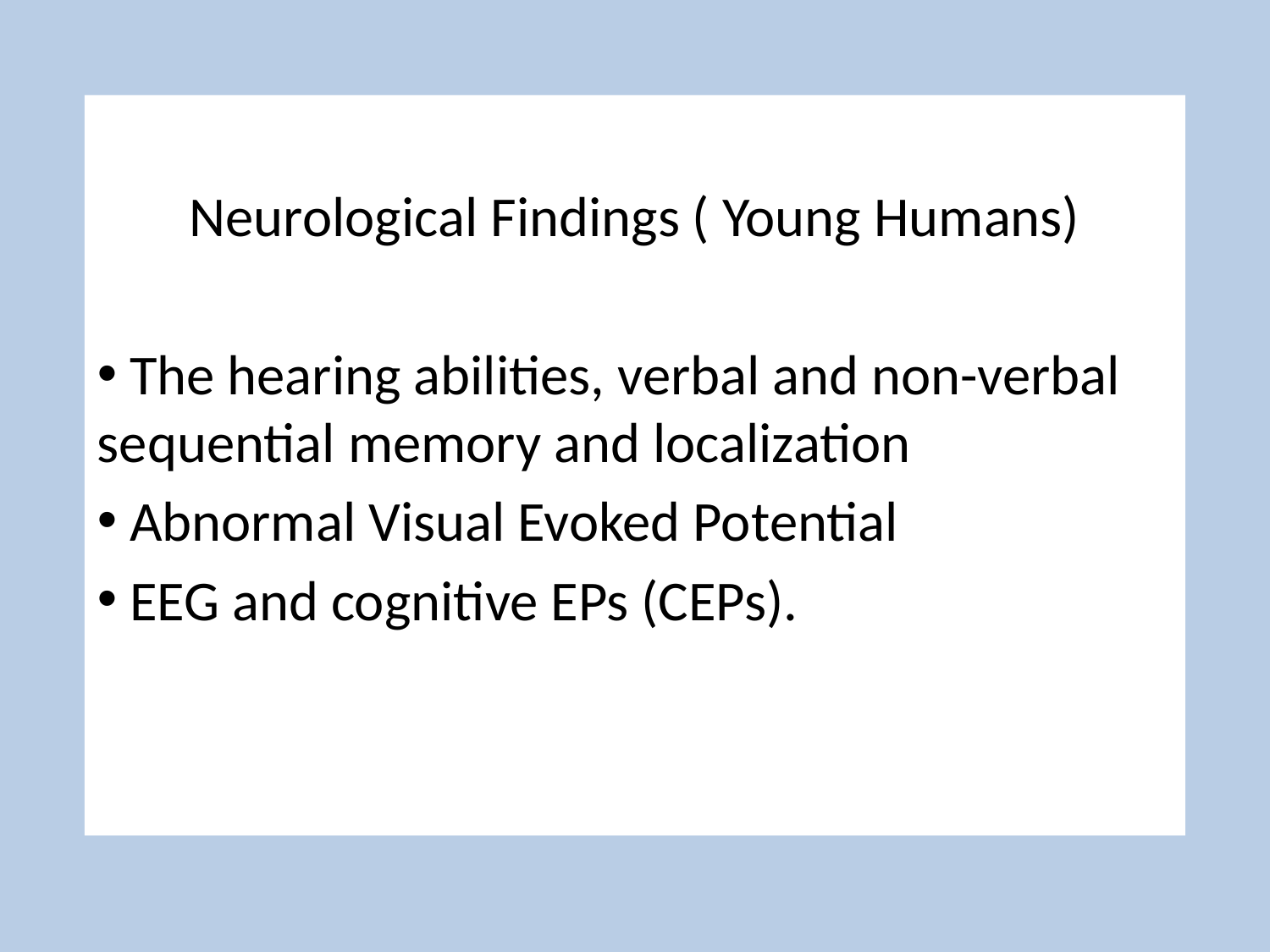

Neurological Findings ( Young Humans)

 The hearing abilities, verbal and non-verbal sequential memory and localization
 Abnormal Visual Evoked Potential
 EEG and cognitive EPs (CEPs).
#